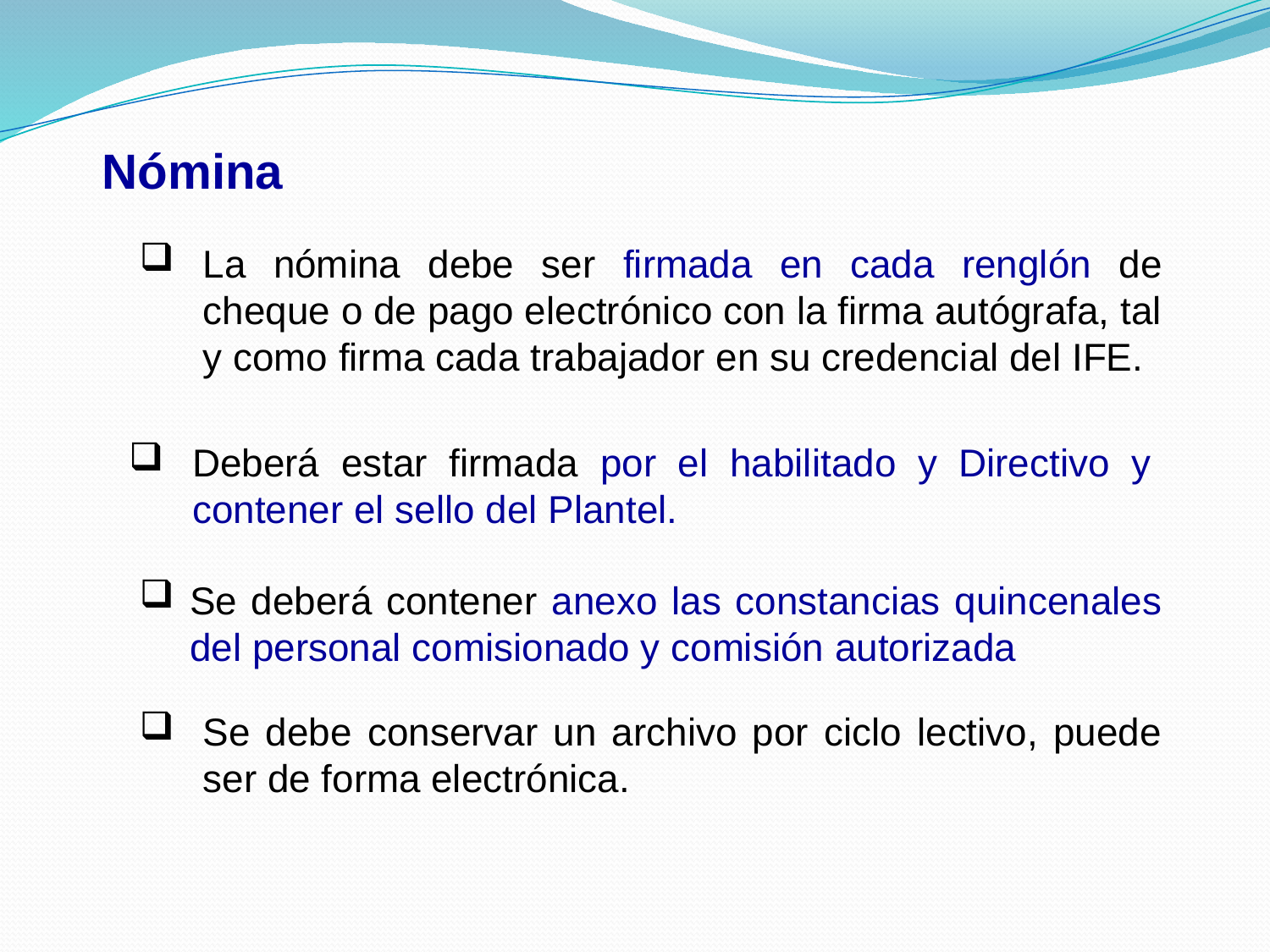

Nómina

La nómina debe ser firmada en cada renglón de cheque o de pago electrónico con la firma autógrafa, tal y como firma cada trabajador en su credencial del IFE.

Deberá estar firmada por el habilitado y Directivo y contener el sello del Plantel.

Se deberá contener anexo las constancias quincenales del personal comisionado y comisión autorizada

Se debe conservar un archivo por ciclo lectivo, puede ser de forma electrónica.